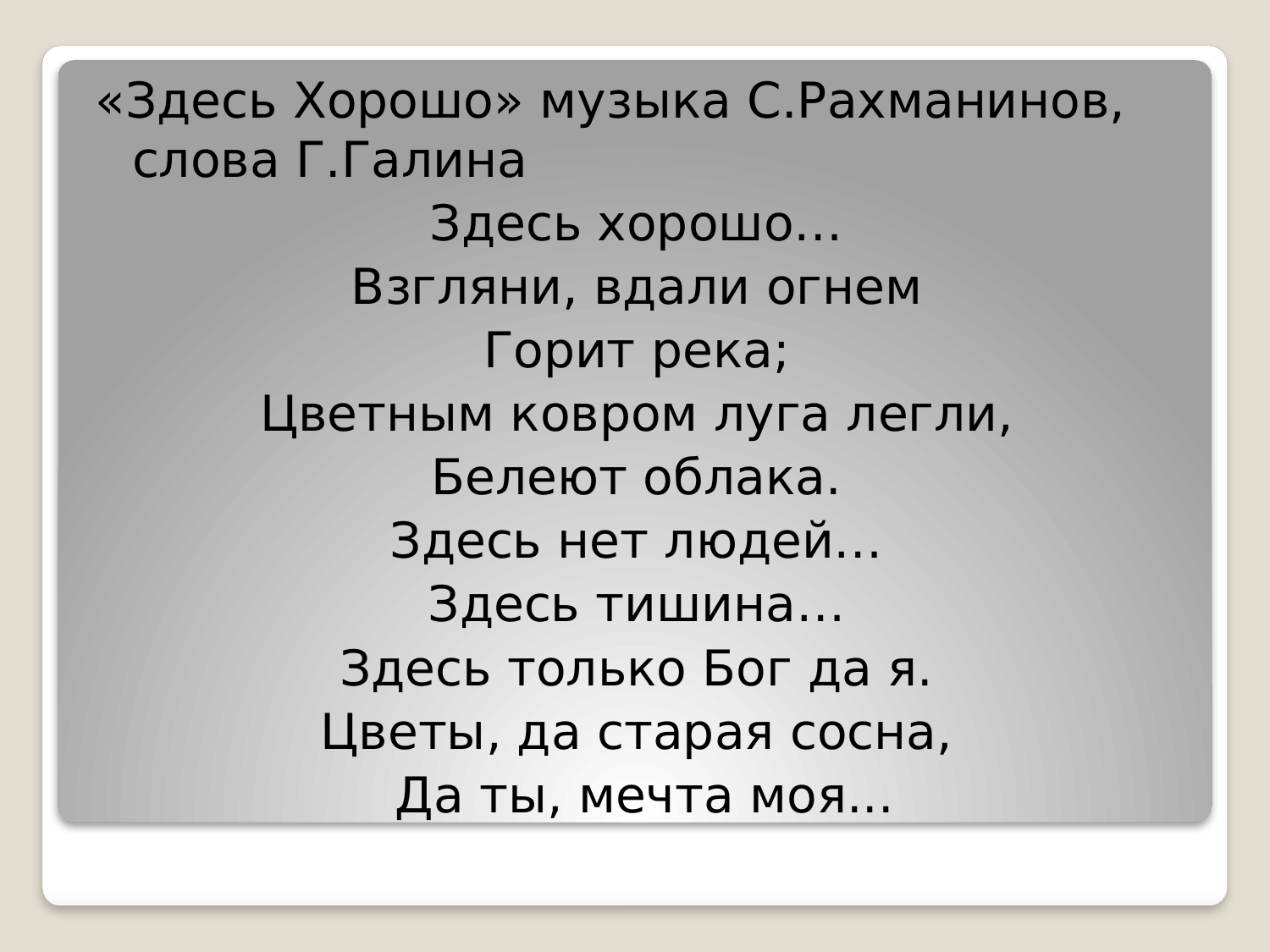

«Здесь Хорошо» музыка С.Рахманинов, слова Г.Галина
Здесь хорошо…
Взгляни, вдали огнем
Горит река;
Цветным ковром луга легли,
Белеют облака.
Здесь нет людей…
Здесь тишина…
Здесь только Бог да я.
Цветы, да старая сосна,
Да ты, мечта моя...